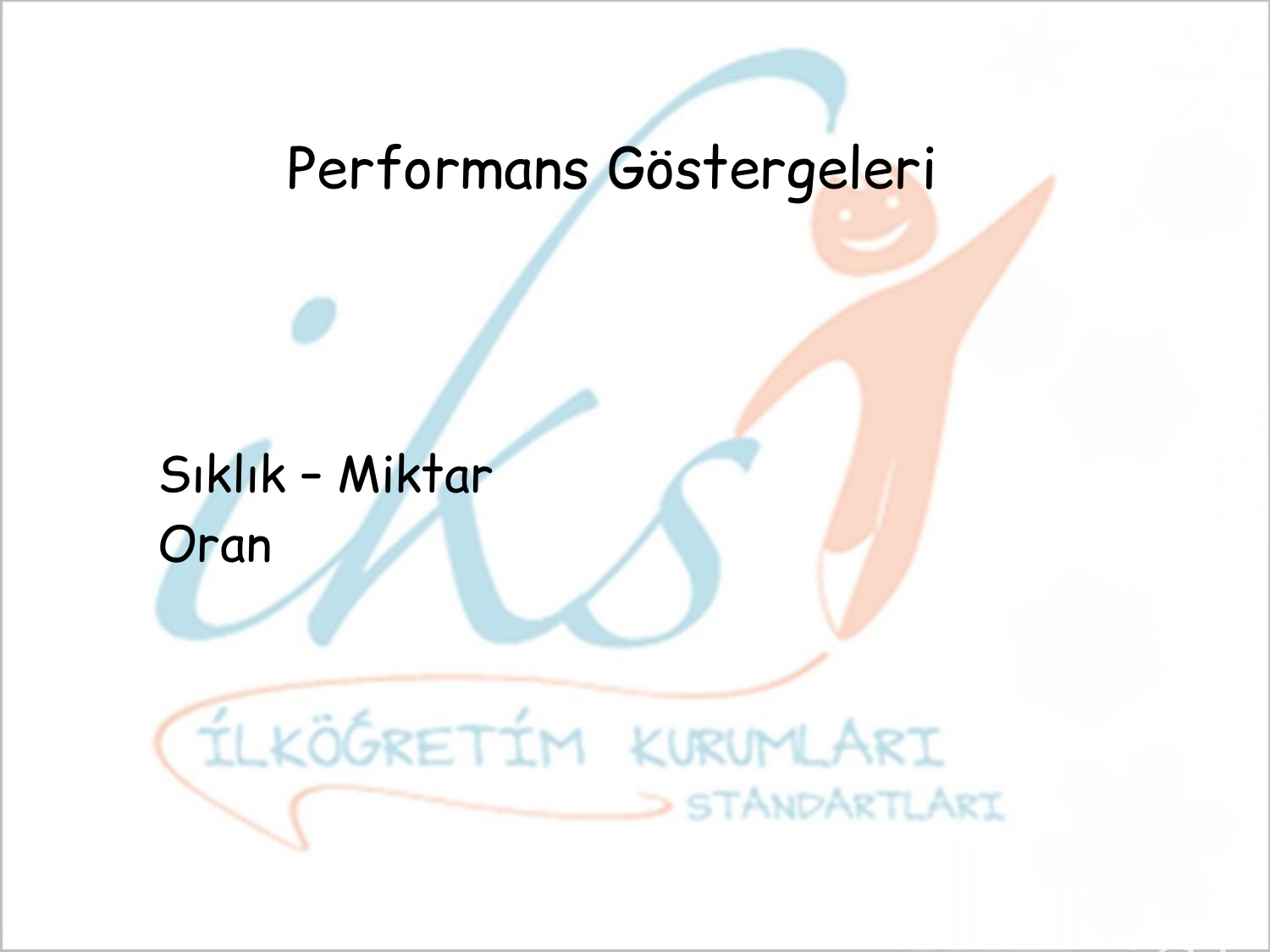

# Performans Göstergeleri
Sıklık – Miktar
Oran